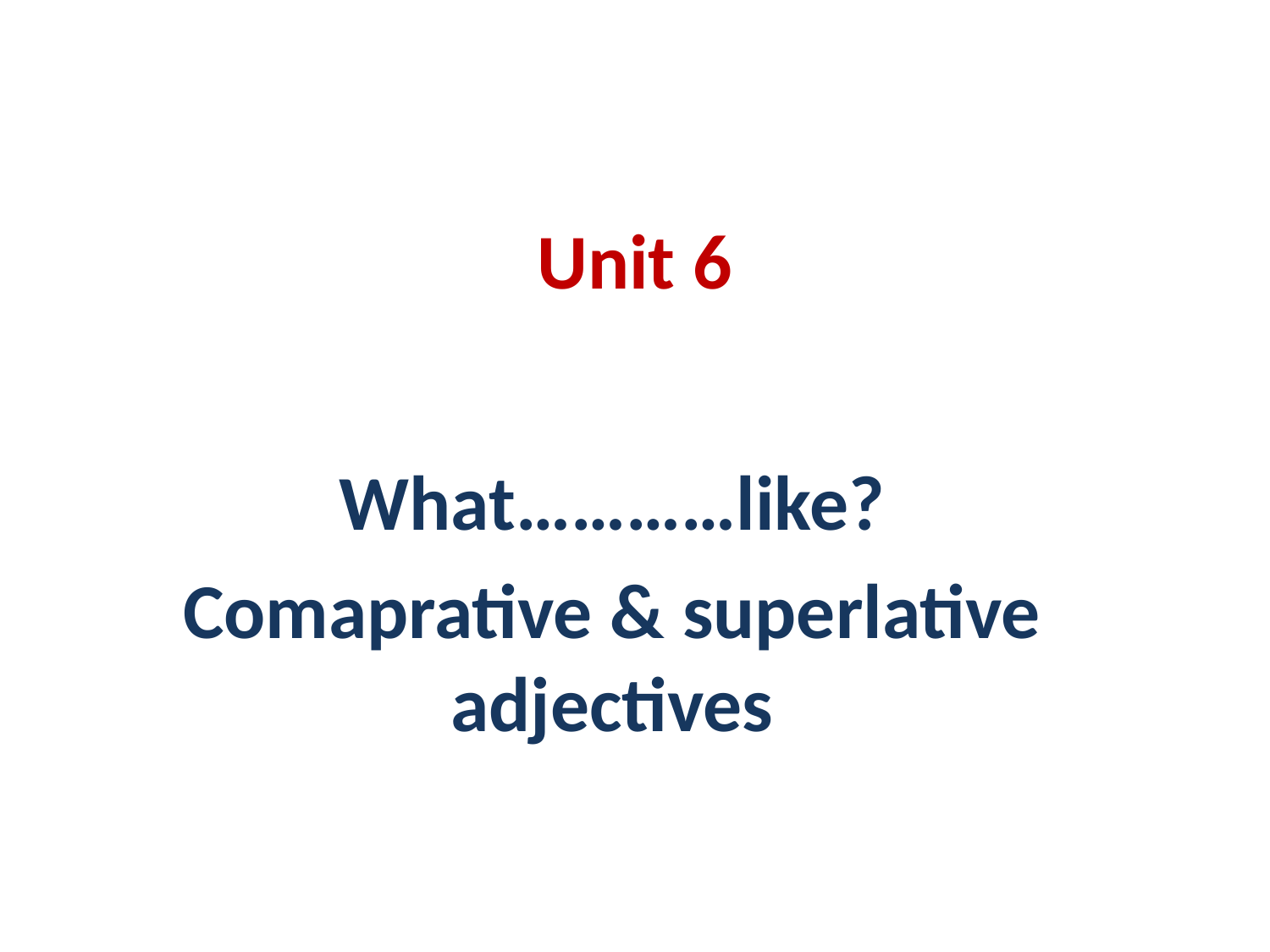

# Unit 6
What…………like?
Comaprative & superlative adjectives